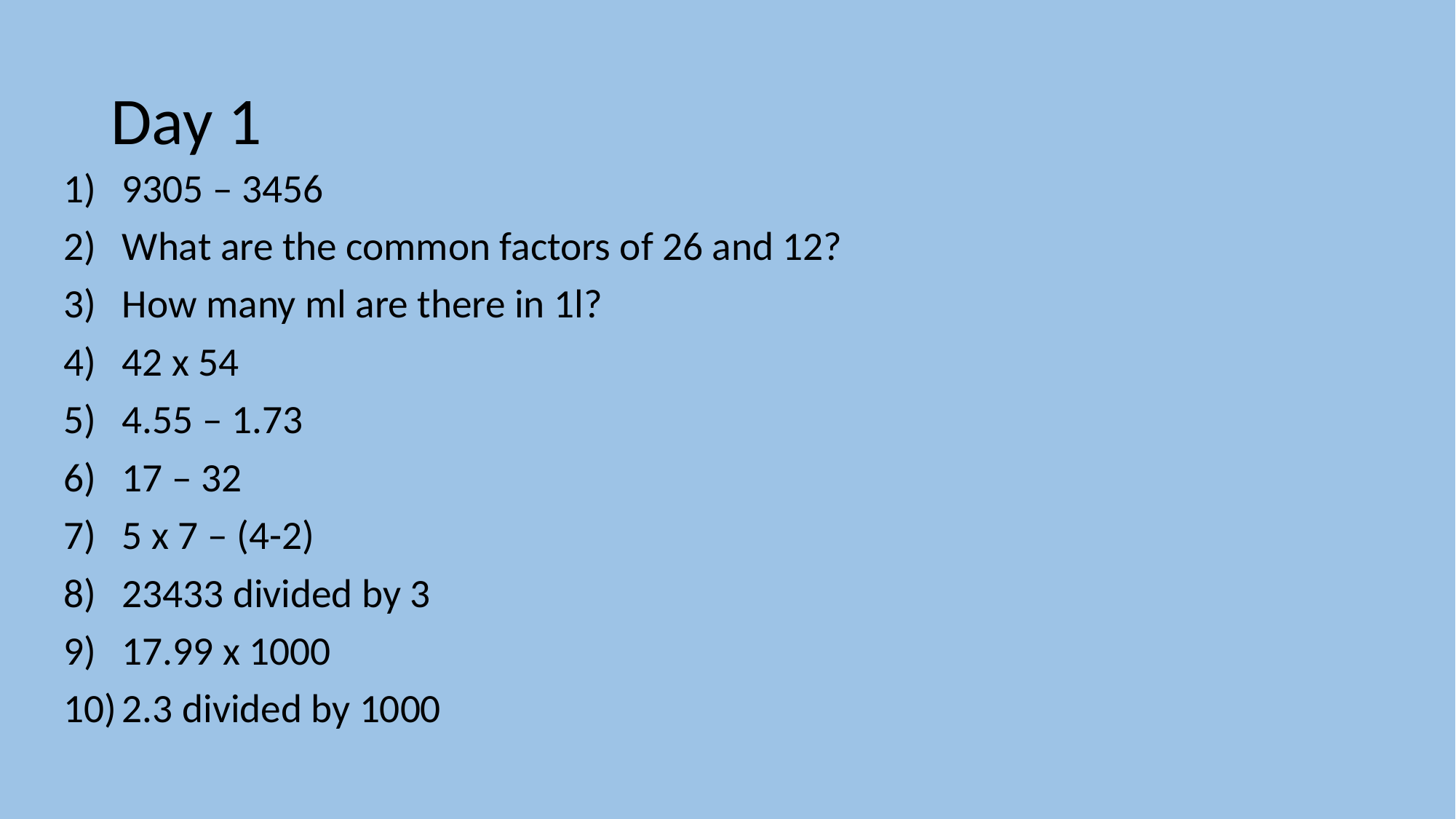

# Day 1
9305 – 3456
What are the common factors of 26 and 12?
How many ml are there in 1l?
42 x 54
4.55 – 1.73
17 – 32
5 x 7 – (4-2)
23433 divided by 3
17.99 x 1000
2.3 divided by 1000